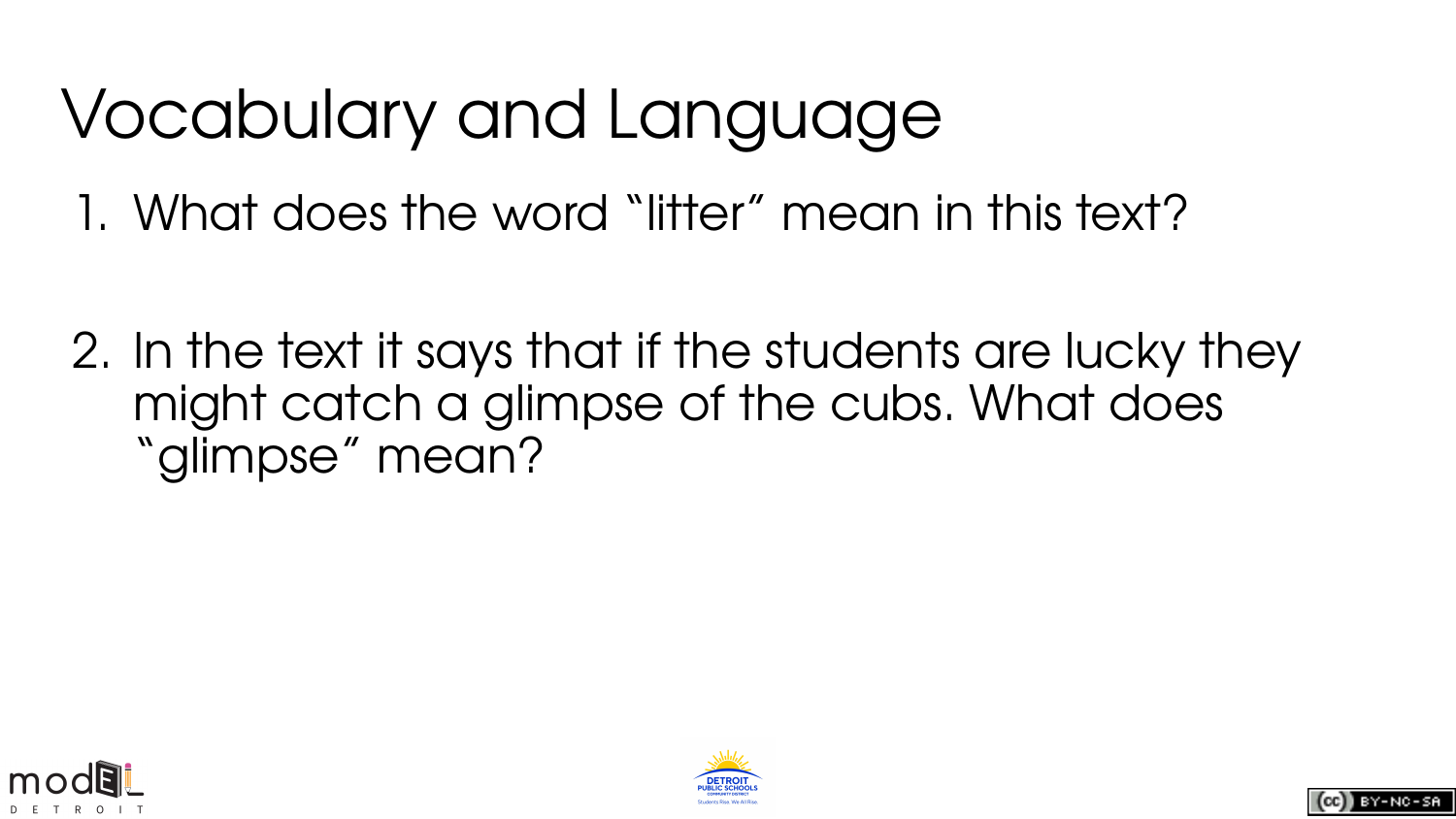

# Vocabulary and Language
What does the word “litter” mean in this text?

In the text it says that if the students are lucky they might catch a glimpse of the cubs. What does “glimpse” mean?